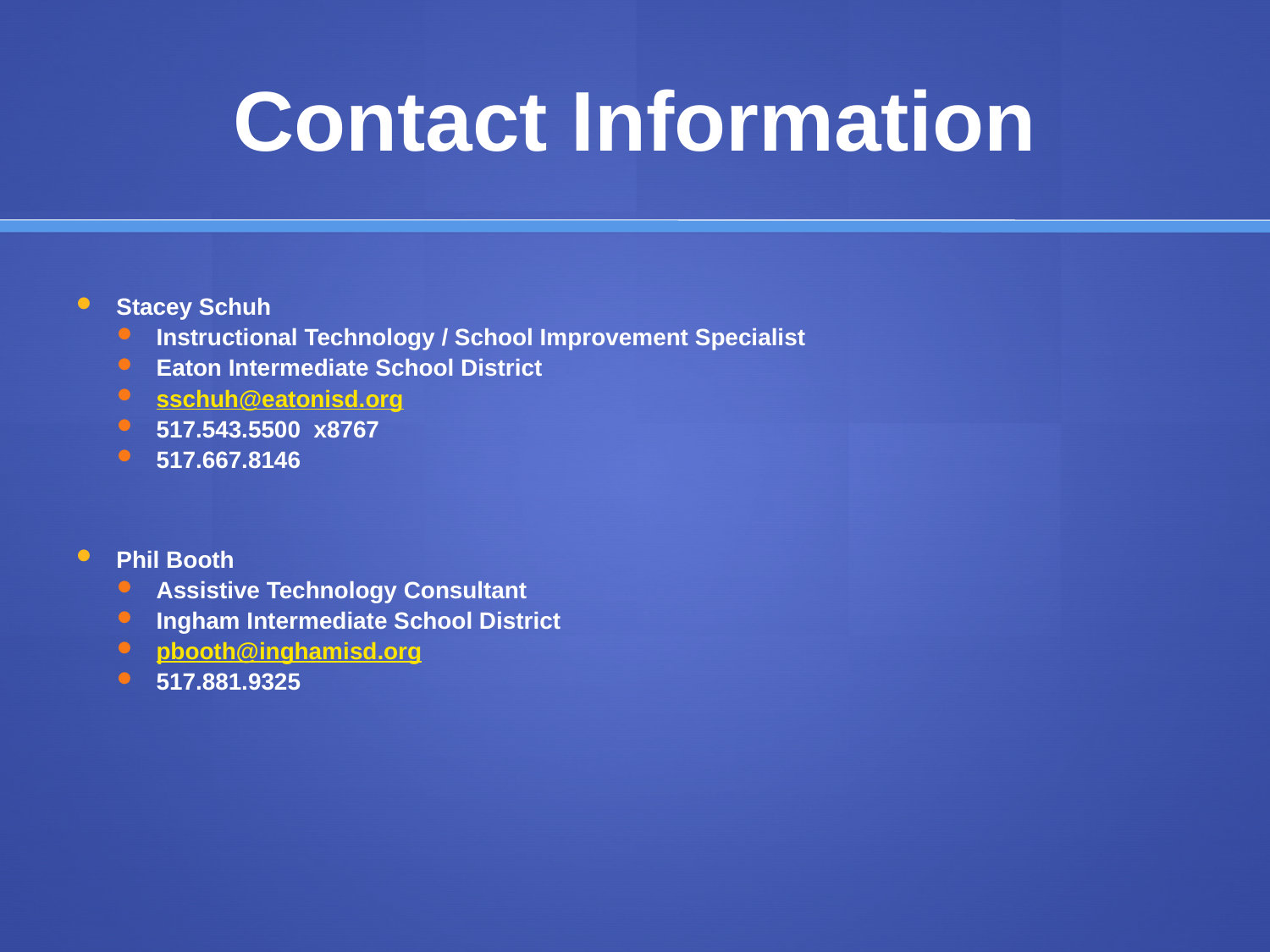

# Contact Information
Stacey Schuh
Instructional Technology / School Improvement Specialist
Eaton Intermediate School District
sschuh@eatonisd.org
517.543.5500  x8767
517.667.8146

Phil Booth
Assistive Technology Consultant
Ingham Intermediate School District
pbooth@inghamisd.org
517.881.9325